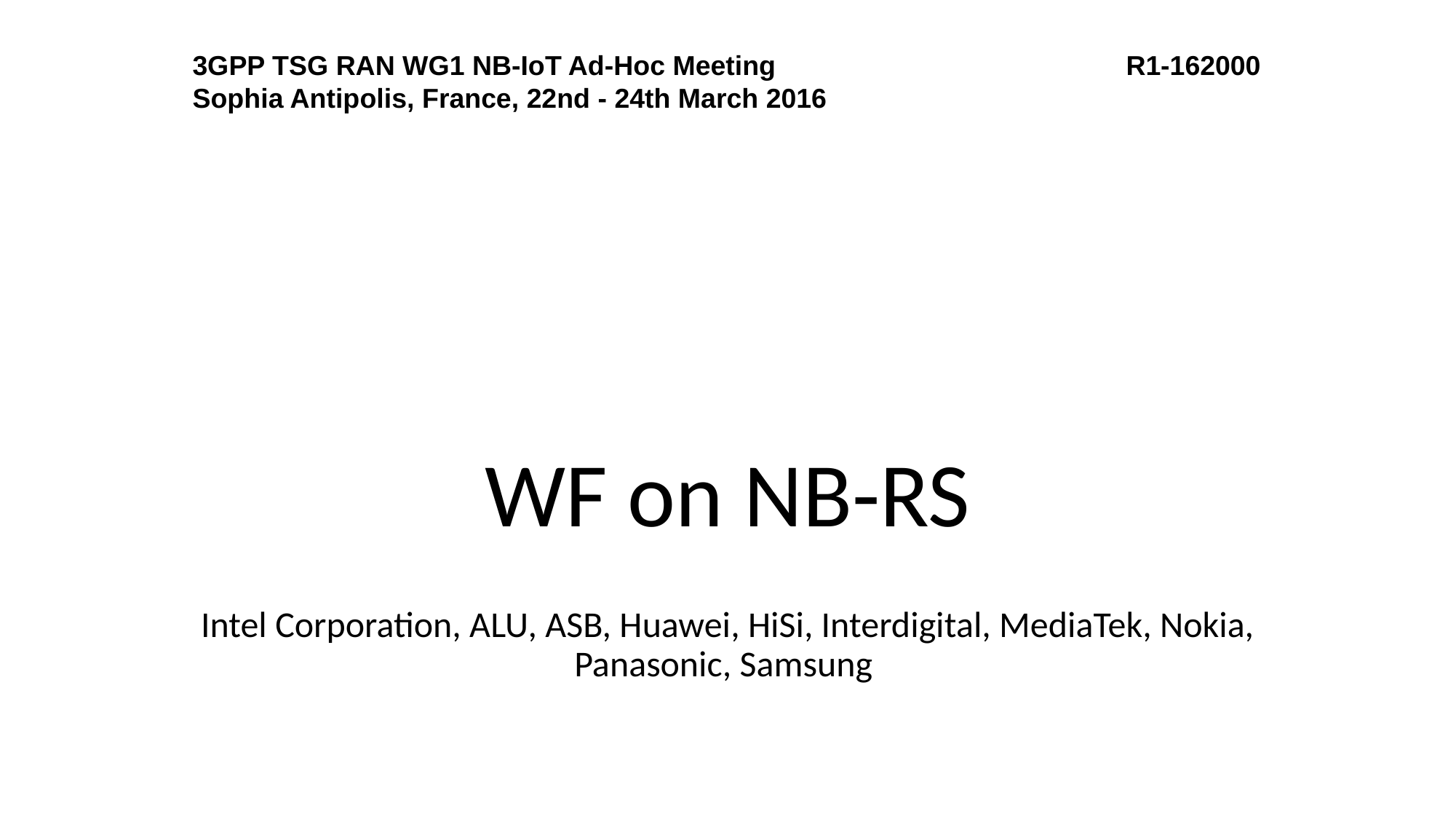

3GPP TSG RAN WG1 NB-IoT Ad-Hoc Meeting                                              R1-162000
Sophia Antipolis, France, 22nd - 24th March 2016
# WF on NB-RS
Intel Corporation, ALU, ASB, Huawei, HiSi, Interdigital, MediaTek, Nokia, Panasonic, Samsung